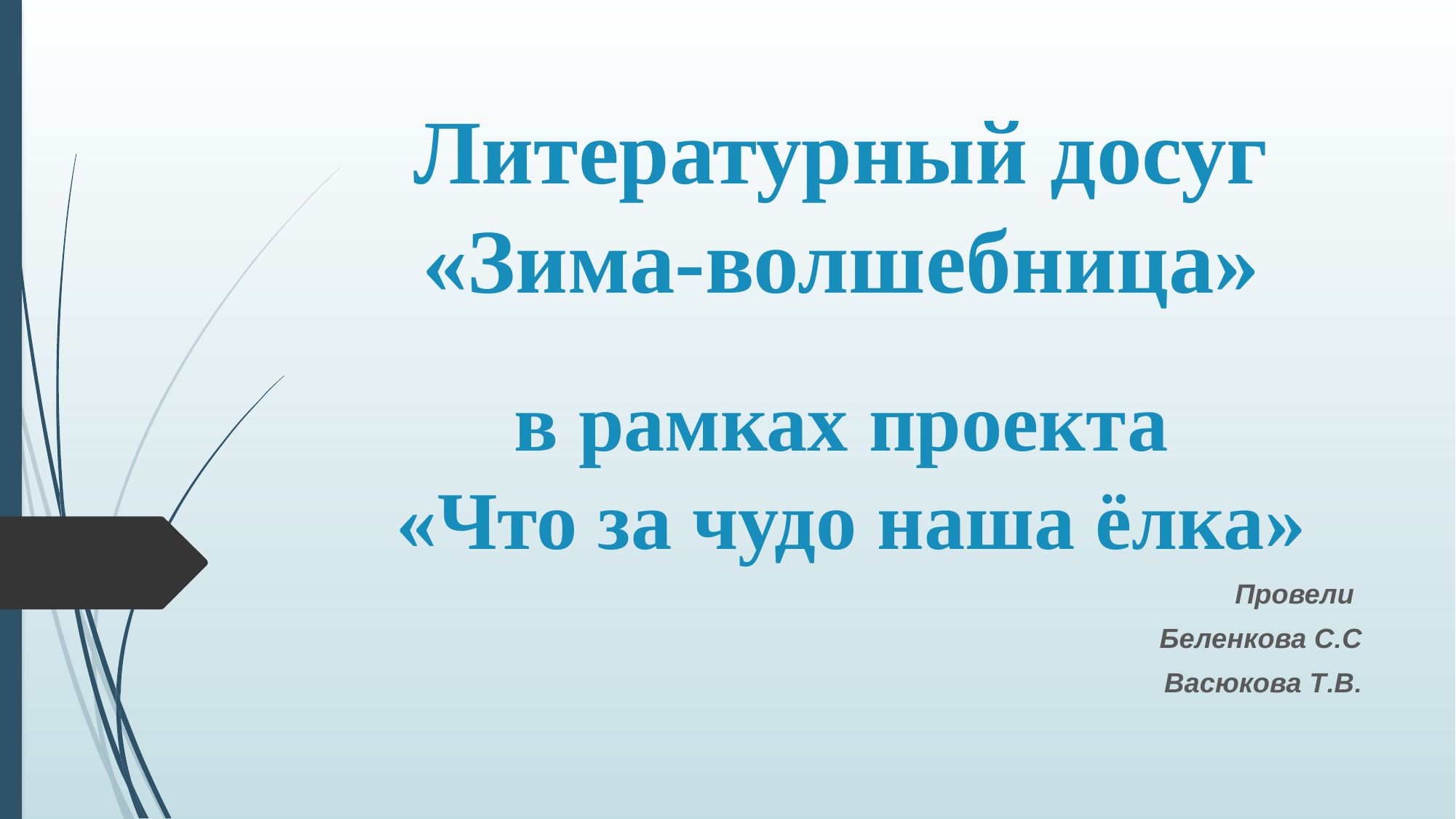

# Литературный досуг «Зима-волшебница» в рамках проекта «Что за чудо наша ёлка»
Провели
  Беленкова С.С
Васюкова Т.В.